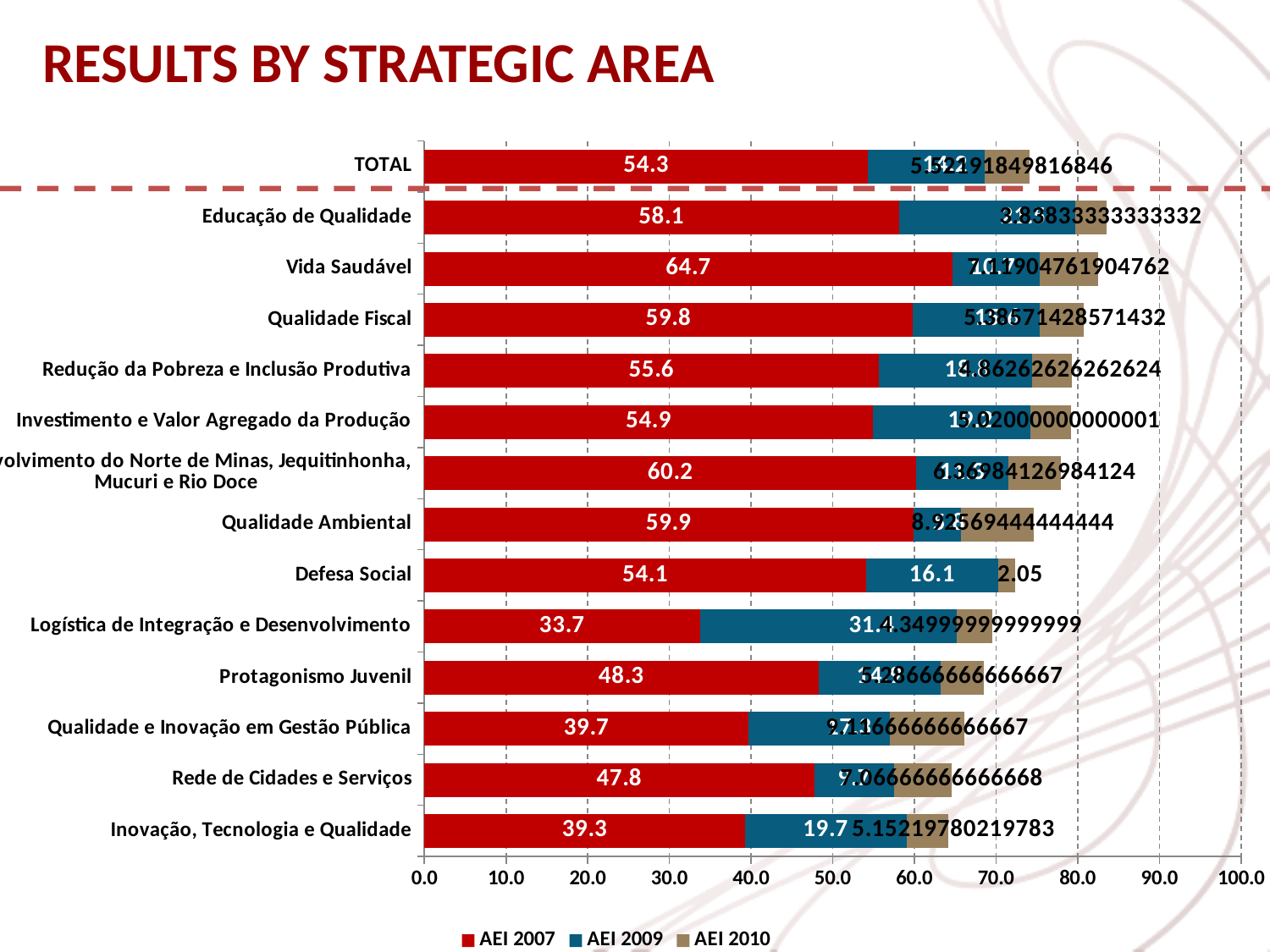

RESULTS BY STRATEGIC AREA

### Chart

| Category | AEI 2007 | AEI 2009 | AEI 2010 |
|---|---|---|---|
| Inovação, Tecnologia e Qualidade | 39.285714285714285 | 19.742857142857133 | 5.152197802197826 |
| Rede de Cidades e Serviços | 47.78333333333334 | 9.700000000000001 | 7.066666666666677 |
| Qualidade e Inovação em Gestão Pública | 39.72000000000001 | 17.3133333333332 | 9.116666666666672 |
| Protagonismo Juvenil | 48.25 | 14.930000000000007 | 5.286666666666672 |
| Logística de Integração e Desenvolvimento | 33.72000000000001 | 31.41750000000001 | 4.349999999999994 |
| Defesa Social | 54.125000000000156 | 16.10500000000001 | 2.049999999999997 |
| Qualidade Ambiental | 59.86666666666626 | 5.838888888888896 | 8.925694444444437 |
| Desenvolvimento do Norte de Minas, Jequitinhonha, Mucuri e Rio Doce | 60.23571428571428 | 11.30000000000002 | 6.3698412698412445 |
| Investimento e Valor Agregado da Produção | 54.92500000000001 | 19.235 | 5.0200000000000085 |
| Redução da Pobreza e Inclusão Produtiva | 55.61875000000001 | 18.78680555555556 | 4.862626262626237 |
| Qualidade Fiscal | 59.80714285714269 | 15.557142857142876 | 5.385714285714315 |
| Vida Saudável | 64.69 | 10.674285714285716 | 7.11904761904762 |
| Educação de Qualidade | 58.10000000000001 | 21.541666666666657 | 3.8383333333333227 |
| TOTAL | 54.347641509433515 | 14.200916182873765 | 5.521918498168461 |